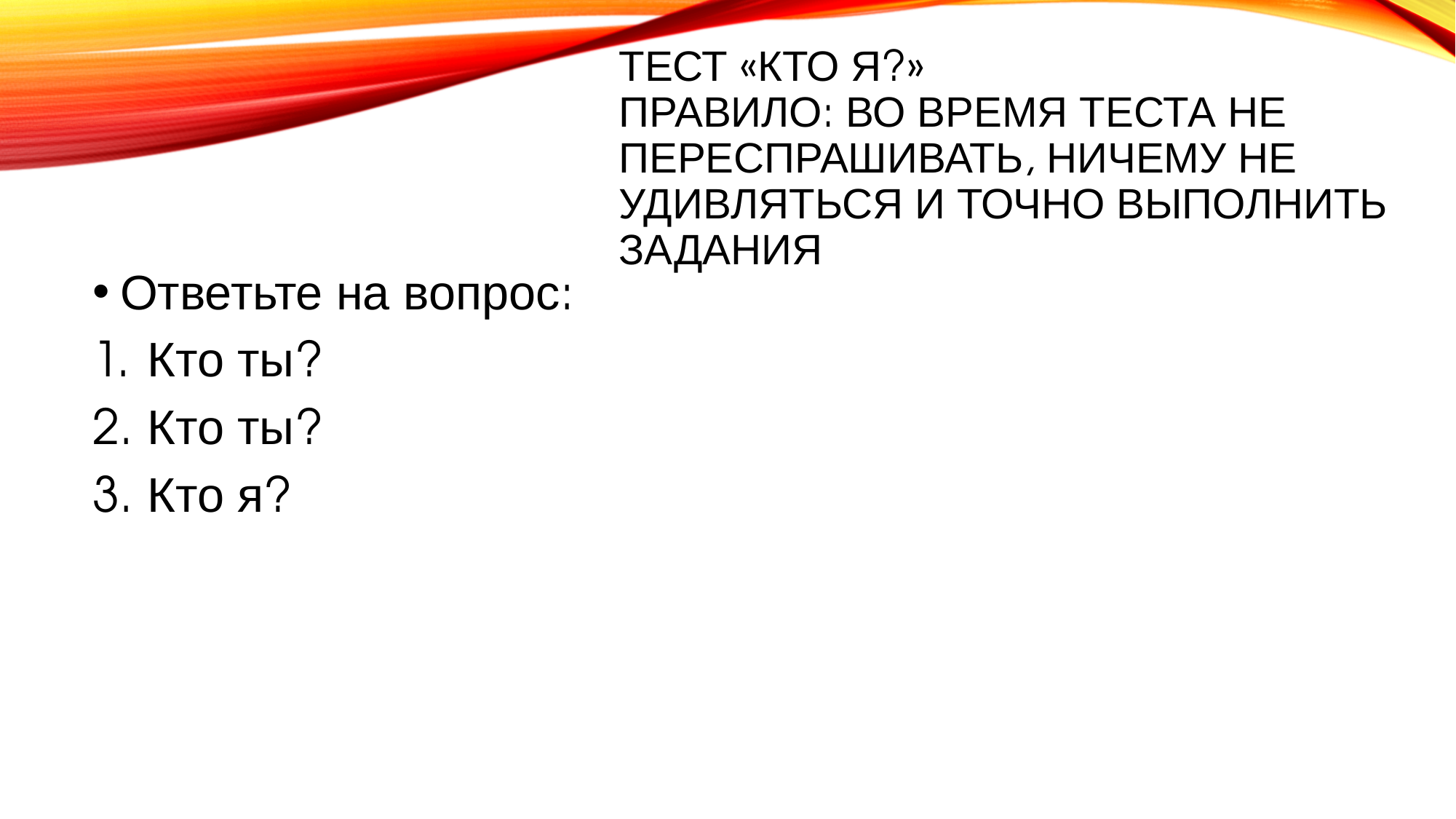

# Тест «Кто я?» правило: во время теста не переспрашивать, ничему не удивляться и точно выполнить задания
Ответьте на вопрос:
Кто ты?
Кто ты?
Кто я?